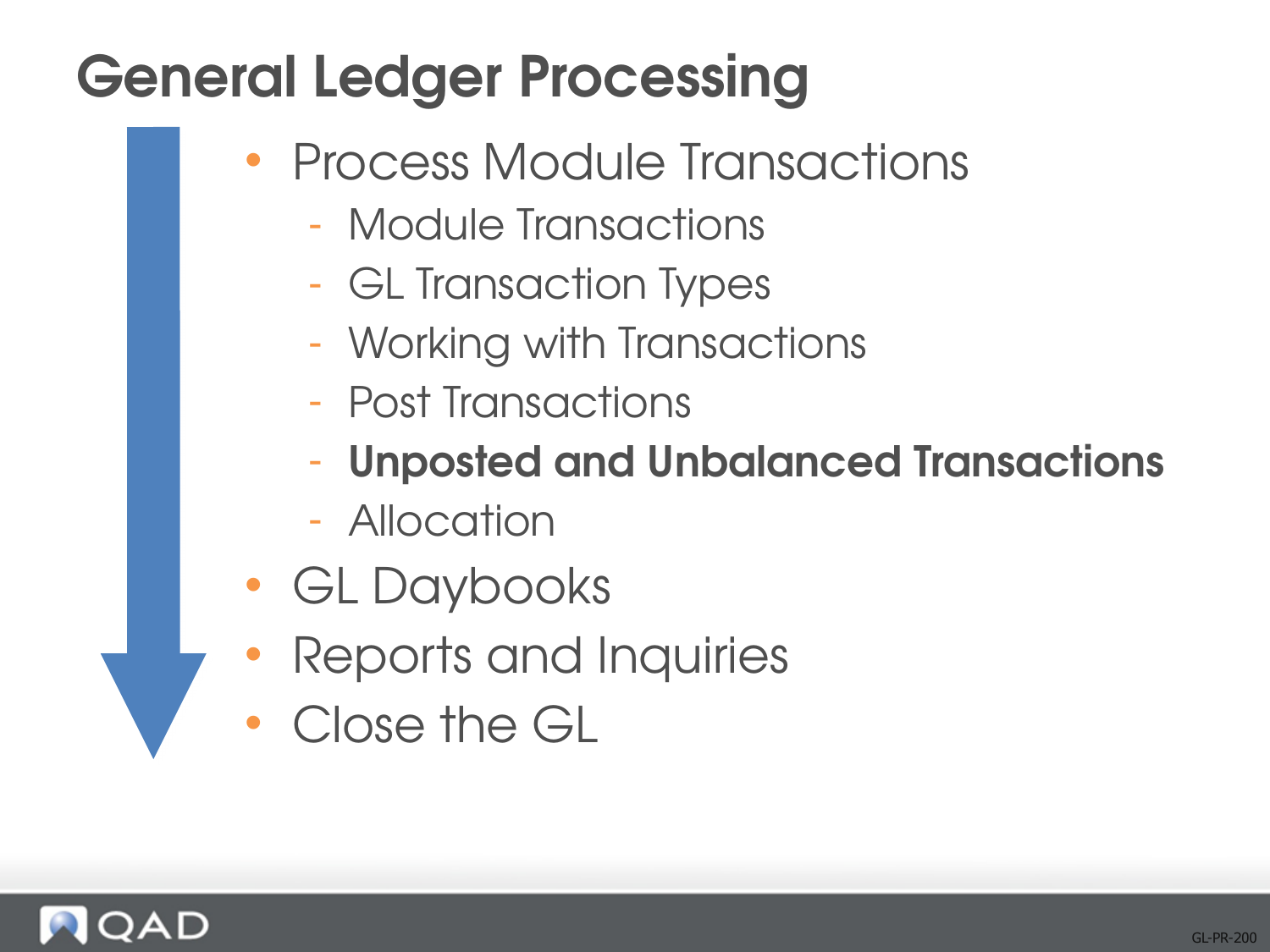

# General Ledger Processing
Process Module Transactions
Module Transactions
GL Transaction Types
Working with Transactions
Post Transactions
Unposted and Unbalanced Transactions
Allocation
GL Daybooks
Reports and Inquiries
Close the GL

GL-PR-200